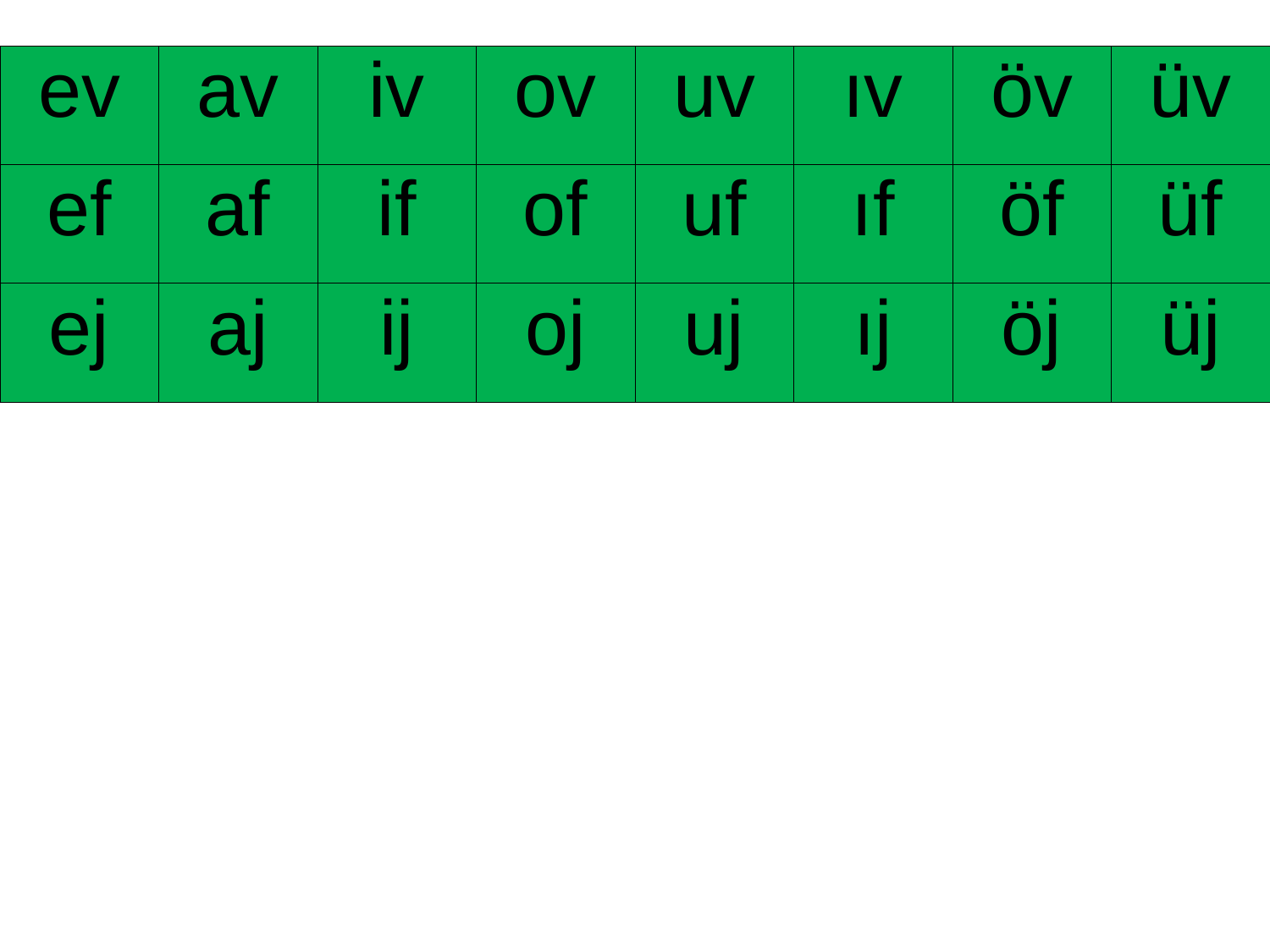

| ev | av | iv | ov | uv | ıv | öv | üv |
| --- | --- | --- | --- | --- | --- | --- | --- |
| ef | af | if | of | uf | ıf | öf | üf |
| ej | aj | ij | oj | uj | ıj | öj | üj |